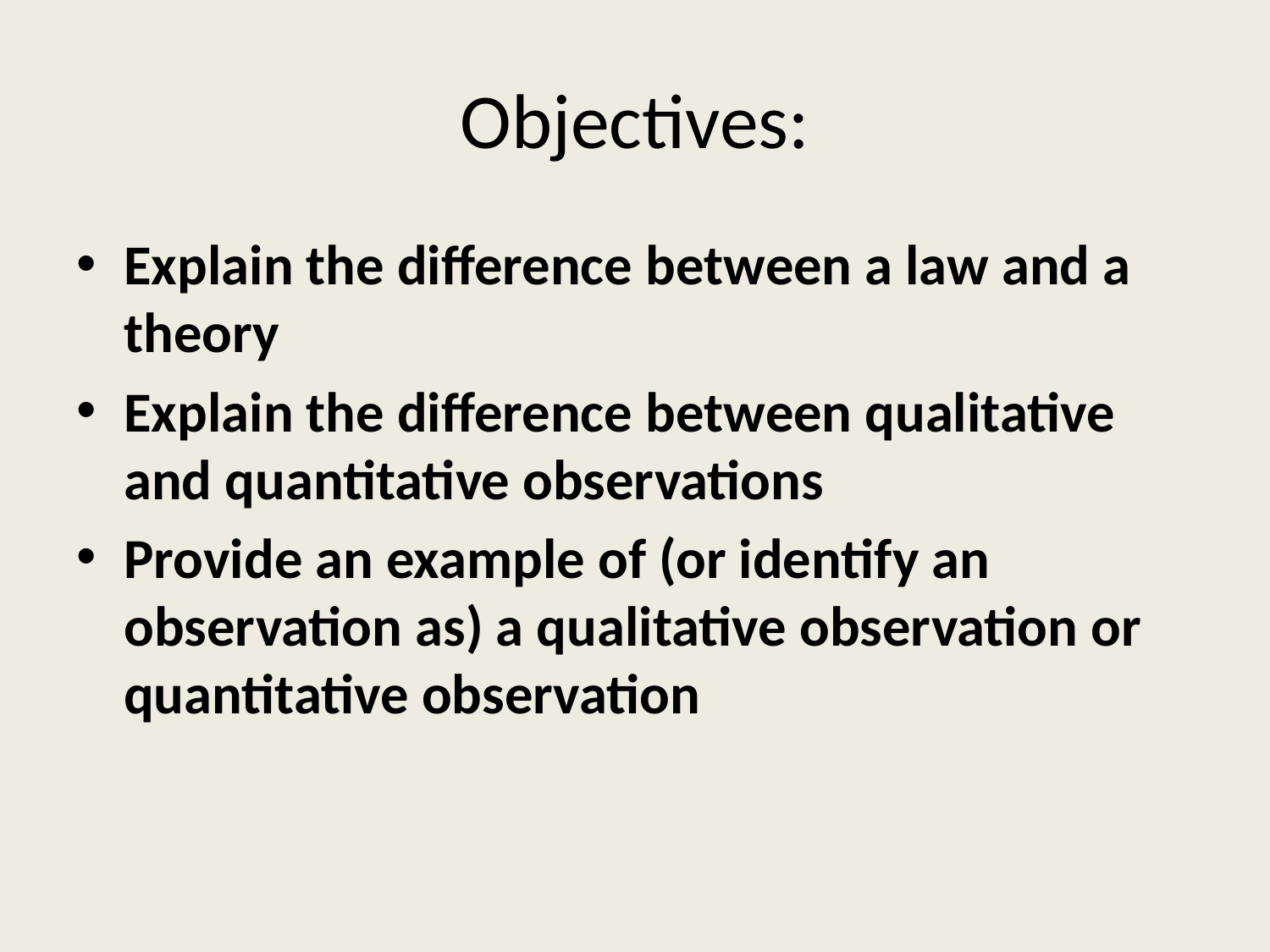

# Objectives:
Explain the difference between a law and a theory
Explain the difference between qualitative and quantitative observations
Provide an example of (or identify an observation as) a qualitative observation or quantitative observation